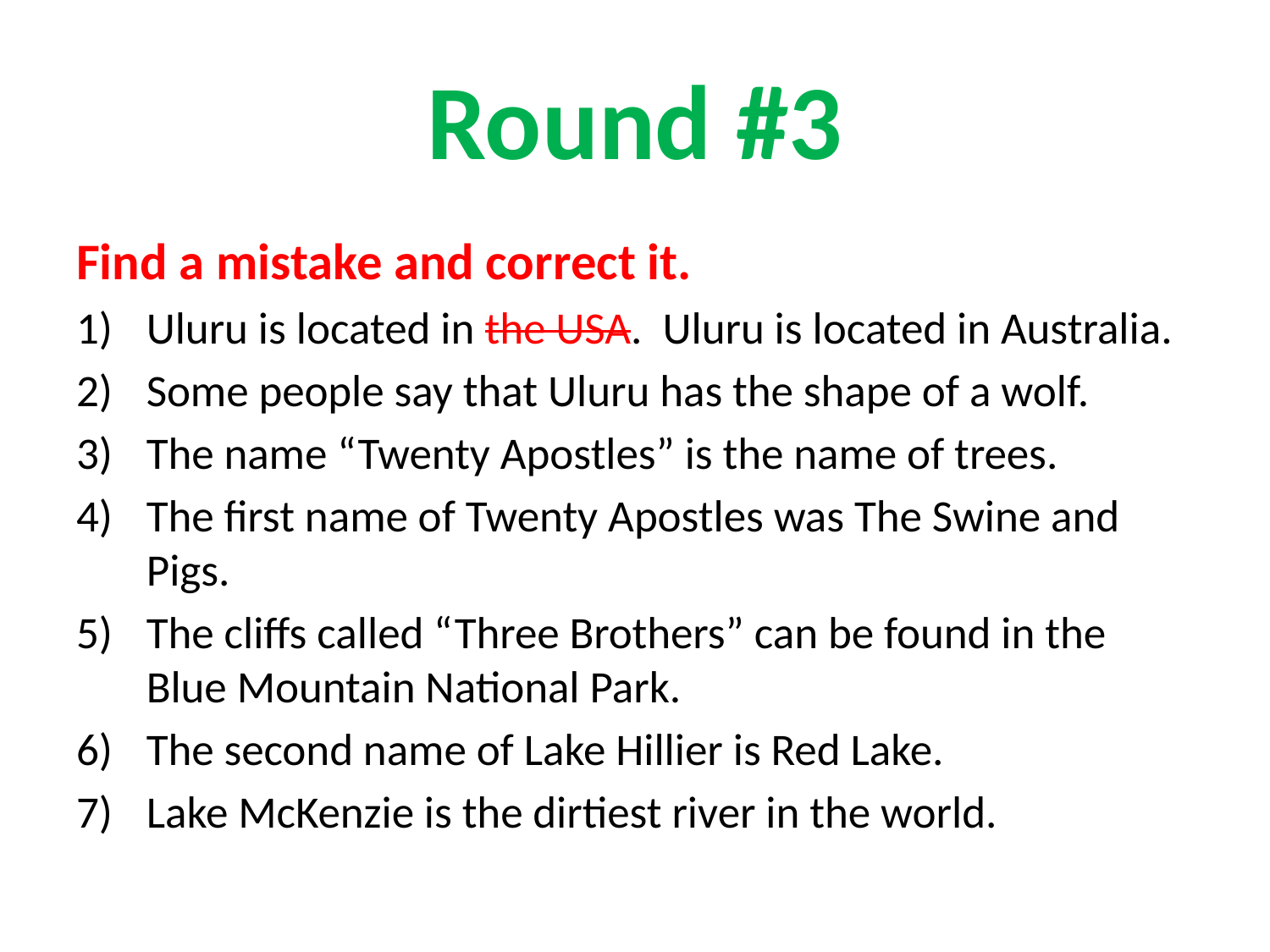

# Round #3
Find a mistake and correct it.
Uluru is located in the USA.  Uluru is located in Australia.
Some people say that Uluru has the shape of a wolf.
The name “Twenty Apostles” is the name of trees.
The first name of Twenty Apostles was The Swine and Pigs.
The cliffs called “Three Brothers” can be found in the Blue Mountain National Park.
The second name of Lake Hillier is Red Lake.
Lake McKenzie is the dirtiest river in the world.